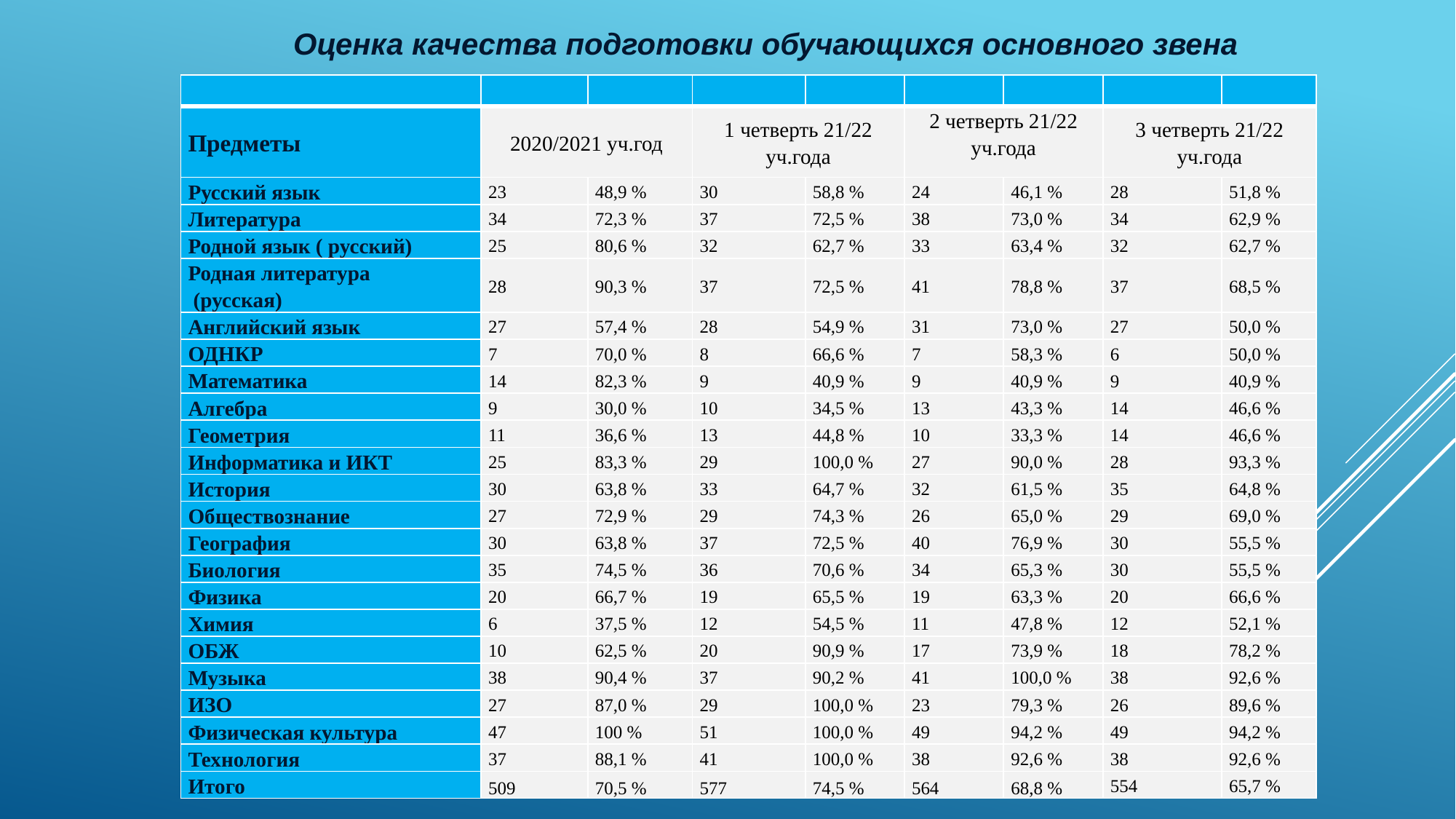

Оценка качества подготовки обучающихся основного звена

|  |  |  |  |  |  |  |  |  |
| --- | --- | --- | --- | --- | --- | --- | --- | --- |
| Предметы | 2020/2021 уч.год |  | 1 четверть 21/22 уч.года |  | 2 четверть 21/22 уч.года |  | 3 четверть 21/22 уч.года |  |
| Русский язык | 23 | 48,9 % | 30 | 58,8 % | 24 | 46,1 % | 28 | 51,8 % |
| Литература | 34 | 72,3 % | 37 | 72,5 % | 38 | 73,0 % | 34 | 62,9 % |
| Родной язык ( русский) | 25 | 80,6 % | 32 | 62,7 % | 33 | 63,4 % | 32 | 62,7 % |
| Родная литература (русская) | 28 | 90,3 % | 37 | 72,5 % | 41 | 78,8 % | 37 | 68,5 % |
| Английский язык | 27 | 57,4 % | 28 | 54,9 % | 31 | 73,0 % | 27 | 50,0 % |
| ОДНКР | 7 | 70,0 % | 8 | 66,6 % | 7 | 58,3 % | 6 | 50,0 % |
| Математика | 14 | 82,3 % | 9 | 40,9 % | 9 | 40,9 % | 9 | 40,9 % |
| Алгебра | 9 | 30,0 % | 10 | 34,5 % | 13 | 43,3 % | 14 | 46,6 % |
| Геометрия | 11 | 36,6 % | 13 | 44,8 % | 10 | 33,3 % | 14 | 46,6 % |
| Информатика и ИКТ | 25 | 83,3 % | 29 | 100,0 % | 27 | 90,0 % | 28 | 93,3 % |
| История | 30 | 63,8 % | 33 | 64,7 % | 32 | 61,5 % | 35 | 64,8 % |
| Обществознание | 27 | 72,9 % | 29 | 74,3 % | 26 | 65,0 % | 29 | 69,0 % |
| География | 30 | 63,8 % | 37 | 72,5 % | 40 | 76,9 % | 30 | 55,5 % |
| Биология | 35 | 74,5 % | 36 | 70,6 % | 34 | 65,3 % | 30 | 55,5 % |
| Физика | 20 | 66,7 % | 19 | 65,5 % | 19 | 63,3 % | 20 | 66,6 % |
| Химия | 6 | 37,5 % | 12 | 54,5 % | 11 | 47,8 % | 12 | 52,1 % |
| ОБЖ | 10 | 62,5 % | 20 | 90,9 % | 17 | 73,9 % | 18 | 78,2 % |
| Музыка | 38 | 90,4 % | 37 | 90,2 % | 41 | 100,0 % | 38 | 92,6 % |
| ИЗО | 27 | 87,0 % | 29 | 100,0 % | 23 | 79,3 % | 26 | 89,6 % |
| Физическая культура | 47 | 100 % | 51 | 100,0 % | 49 | 94,2 % | 49 | 94,2 % |
| Технология | 37 | 88,1 % | 41 | 100,0 % | 38 | 92,6 % | 38 | 92,6 % |
| Итого | 509 | 70,5 % | 577 | 74,5 % | 564 | 68,8 % | 554 | 65,7 % |